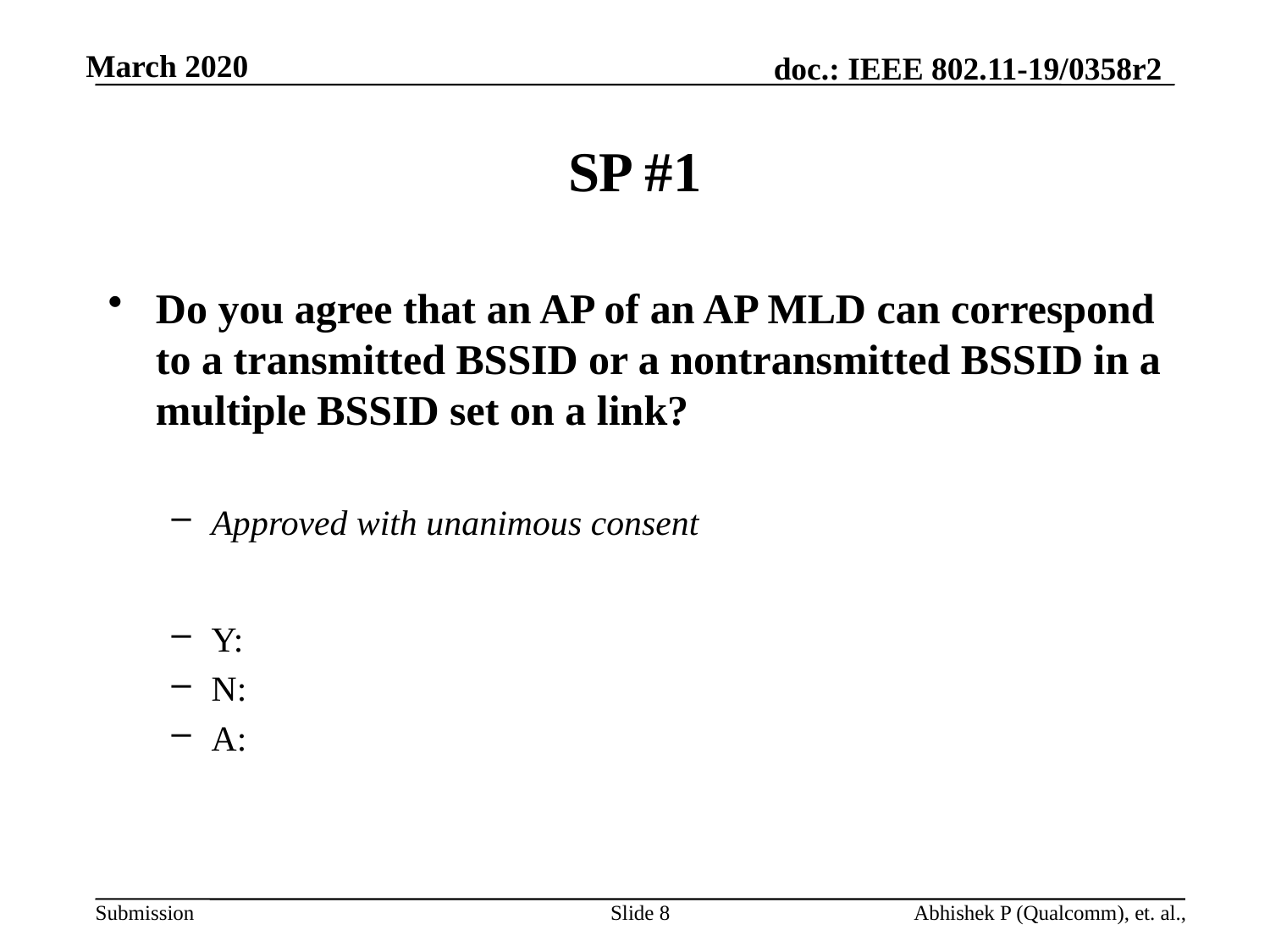

# SP #1
Do you agree that an AP of an AP MLD can correspond to a transmitted BSSID or a nontransmitted BSSID in a multiple BSSID set on a link?

Approved with unanimous consent

Y:
N:
A:

Slide 8
Abhishek P (Qualcomm), et. al.,